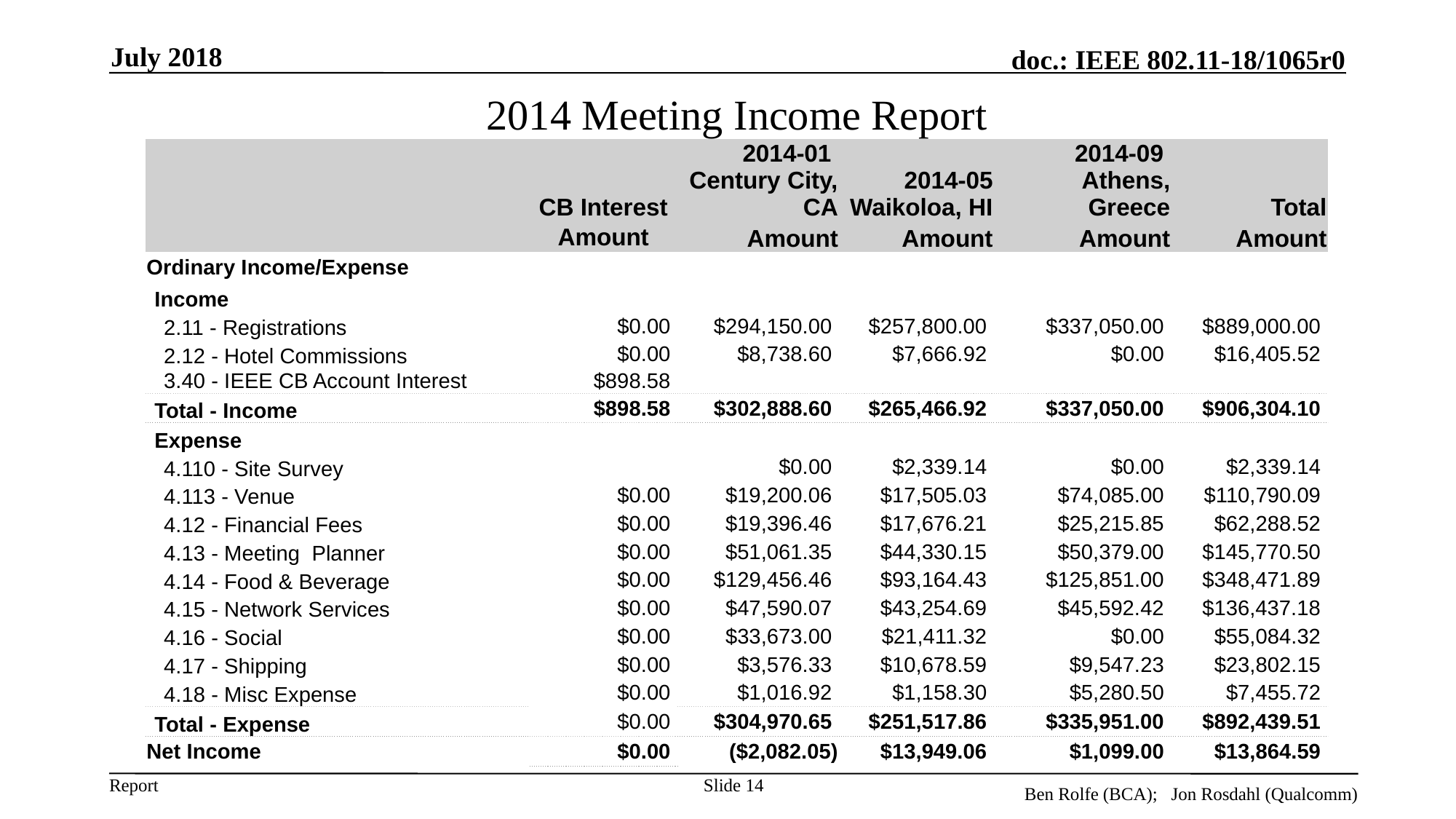

July 2018
| 2014 Meeting Income Report |  |  |  |  |  |
| --- | --- | --- | --- | --- | --- |
|  | CB Interest | 2014-01 Century City, CA | 2014-05 Waikoloa, HI | 2014-09 Athens, Greece | Total |
|  | Amount | Amount | Amount | Amount | Amount |
| Ordinary Income/Expense |  |  |  |  |  |
| Income |  |  |  |  |  |
| 2.11 - Registrations | $0.00 | $294,150.00 | $257,800.00 | $337,050.00 | $889,000.00 |
| 2.12 - Hotel Commissions | $0.00 | $8,738.60 | $7,666.92 | $0.00 | $16,405.52 |
| 3.40 - IEEE CB Account Interest | $898.58 |  |  |  |  |
| Total - Income | $898.58 | $302,888.60 | $265,466.92 | $337,050.00 | $906,304.10 |
| Expense |  |  |  |  |  |
| 4.110 - Site Survey |  | $0.00 | $2,339.14 | $0.00 | $2,339.14 |
| 4.113 - Venue | $0.00 | $19,200.06 | $17,505.03 | $74,085.00 | $110,790.09 |
| 4.12 - Financial Fees | $0.00 | $19,396.46 | $17,676.21 | $25,215.85 | $62,288.52 |
| 4.13 - Meeting Planner | $0.00 | $51,061.35 | $44,330.15 | $50,379.00 | $145,770.50 |
| 4.14 - Food & Beverage | $0.00 | $129,456.46 | $93,164.43 | $125,851.00 | $348,471.89 |
| 4.15 - Network Services | $0.00 | $47,590.07 | $43,254.69 | $45,592.42 | $136,437.18 |
| 4.16 - Social | $0.00 | $33,673.00 | $21,411.32 | $0.00 | $55,084.32 |
| 4.17 - Shipping | $0.00 | $3,576.33 | $10,678.59 | $9,547.23 | $23,802.15 |
| 4.18 - Misc Expense | $0.00 | $1,016.92 | $1,158.30 | $5,280.50 | $7,455.72 |
| Total - Expense | $0.00 | $304,970.65 | $251,517.86 | $335,951.00 | $892,439.51 |
| Net Income | $0.00 | ($2,082.05) | $13,949.06 | $1,099.00 | $13,864.59 |
Slide 14
Ben Rolfe (BCA);   Jon Rosdahl (Qualcomm)